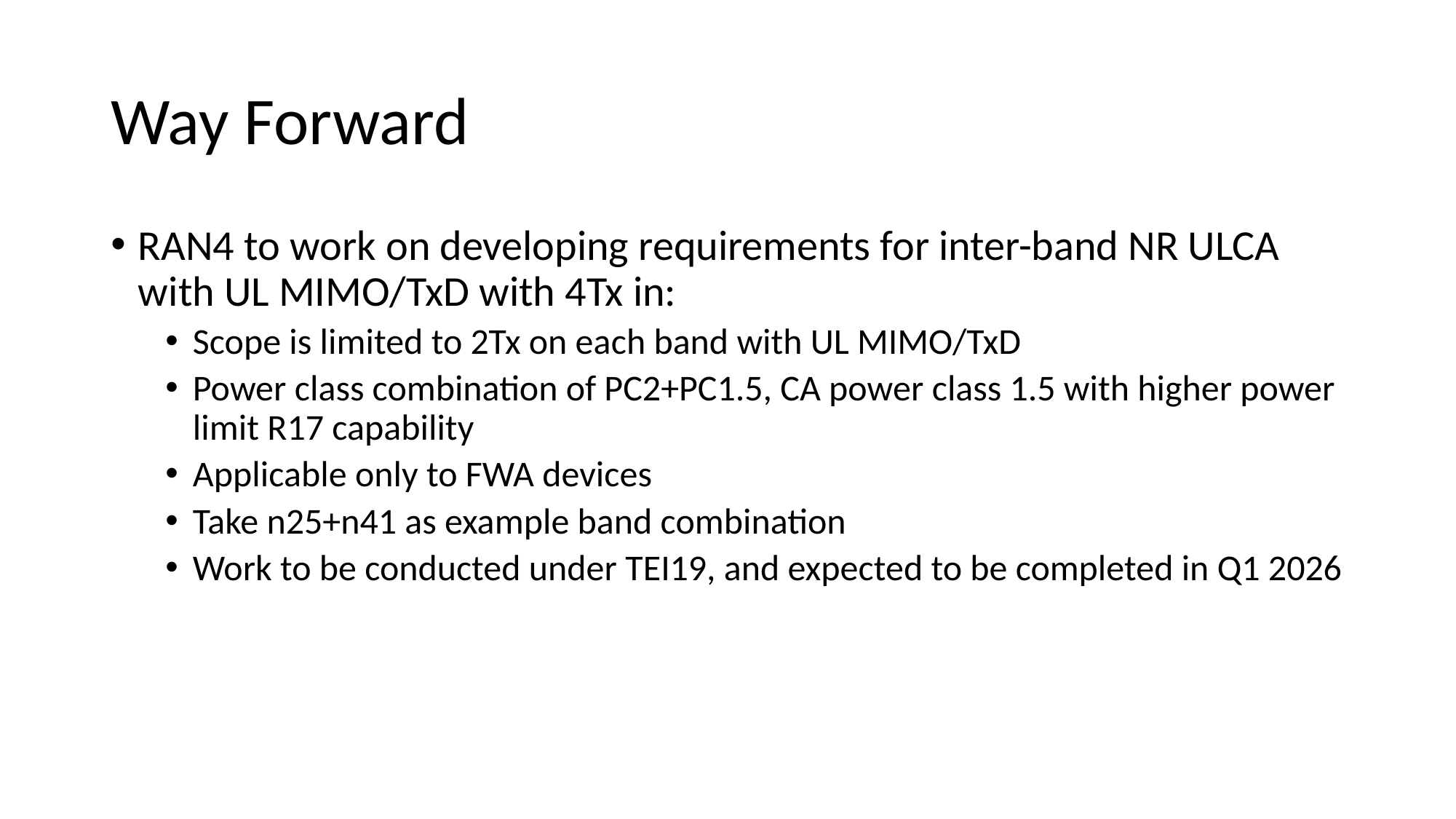

# Way Forward
RAN4 to work on developing requirements for inter-band NR ULCA with UL MIMO/TxD with 4Tx in:
Scope is limited to 2Tx on each band with UL MIMO/TxD
Power class combination of PC2+PC1.5, CA power class 1.5 with higher power limit R17 capability
Applicable only to FWA devices
Take n25+n41 as example band combination
Work to be conducted under TEI19, and expected to be completed in Q1 2026